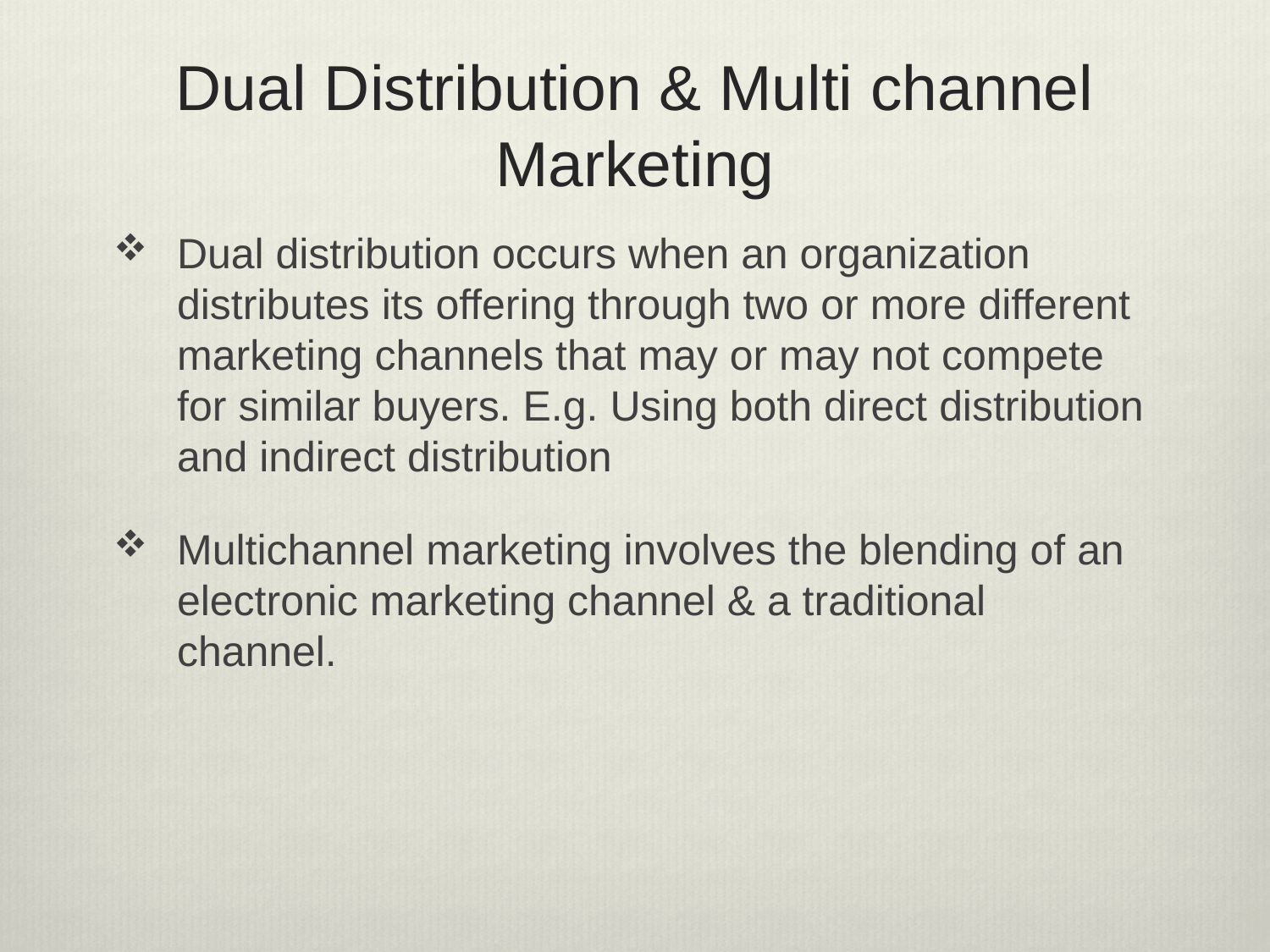

# Dual Distribution & Multi channel Marketing
Dual distribution occurs when an organization distributes its offering through two or more different marketing channels that may or may not compete for similar buyers. E.g. Using both direct distribution and indirect distribution
Multichannel marketing involves the blending of an electronic marketing channel & a traditional channel.